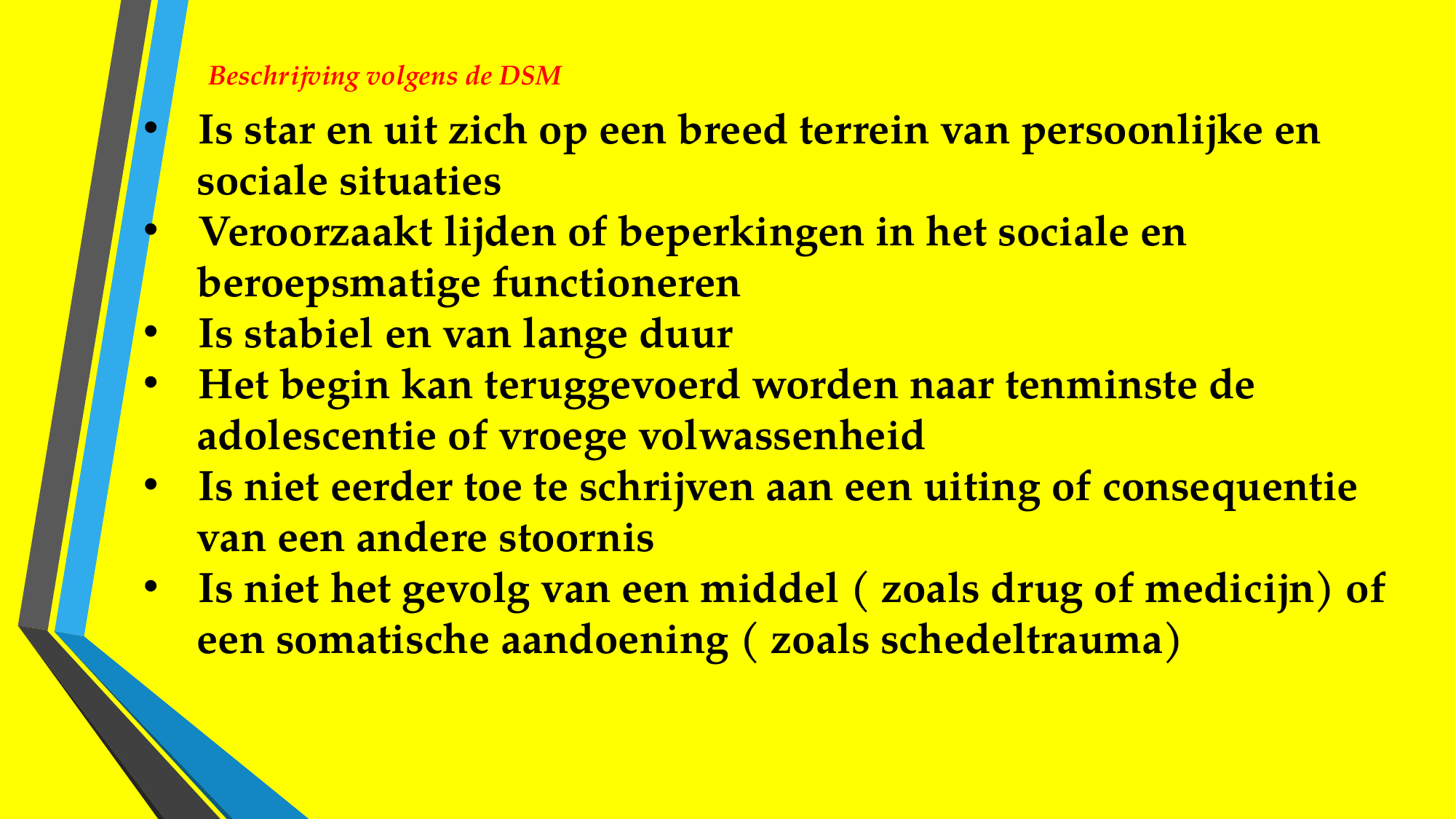

Beschrijving volgens de DSM
Is star en uit zich op een breed terrein van persoonlijke en
     sociale situaties
Veroorzaakt lijden of beperkingen in het sociale en
     beroepsmatige functioneren
Is stabiel en van lange duur
Het begin kan teruggevoerd worden naar tenminste de
     adolescentie of vroege volwassenheid
Is niet eerder toe te schrijven aan een uiting of consequentie
     van een andere stoornis
Is niet het gevolg van een middel ( zoals drug of medicijn) of
     een somatische aandoening ( zoals schedeltrauma)